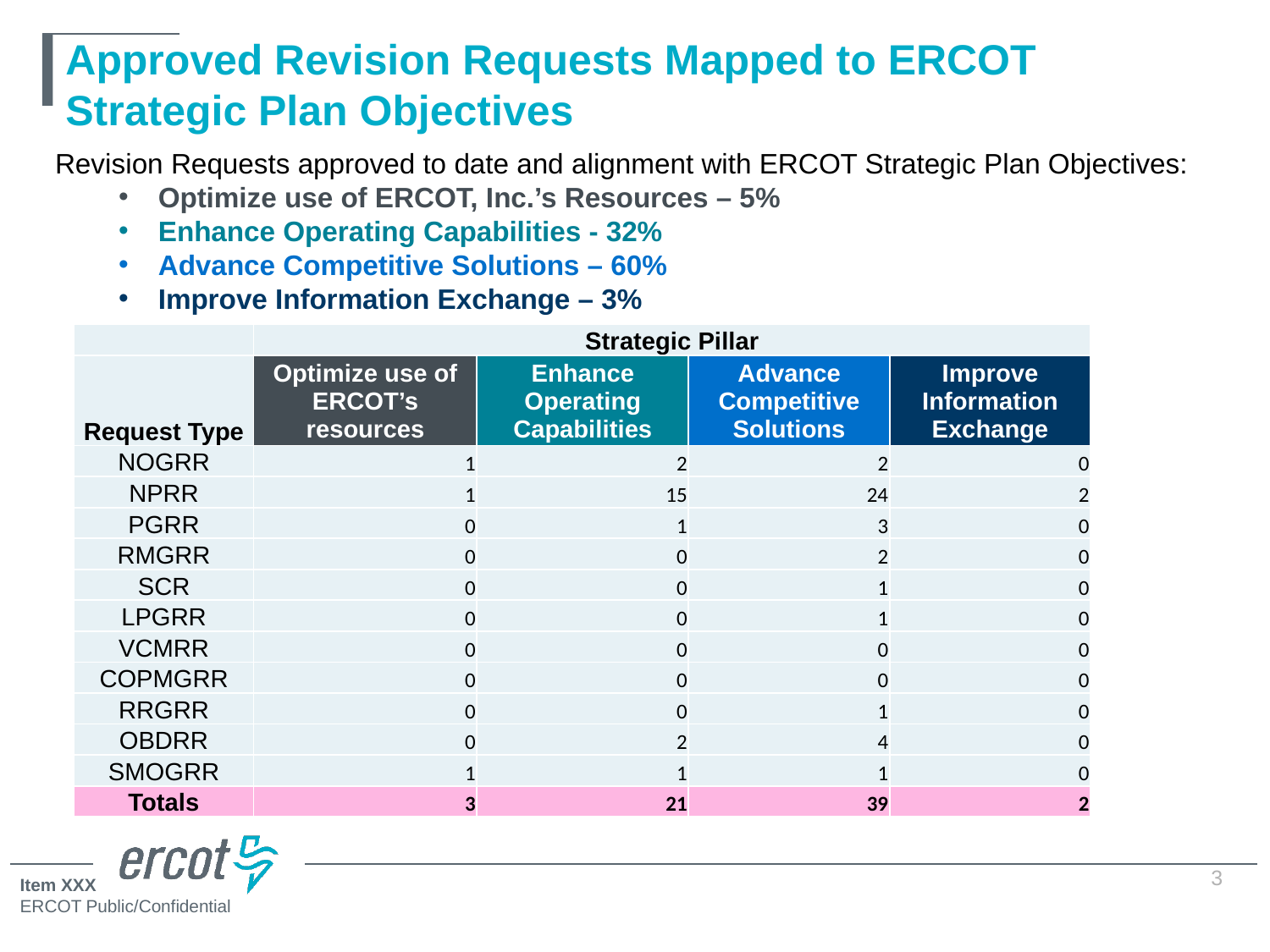

# Approved Revision Requests Mapped to ERCOT Strategic Plan Objectives

Revision Requests approved to date and alignment with ERCOT Strategic Plan Objectives:
Optimize use of ERCOT, Inc.’s Resources – 5%
Enhance Operating Capabilities - 32%
Advance Competitive Solutions – 60%
Improve Information Exchange – 3%
|  | Strategic Pillar |  |  |  |
| --- | --- | --- | --- | --- |
| Request Type | Optimize use of ERCOT’s resources | Enhance Operating Capabilities | Advance Competitive Solutions | Improve Information Exchange |
| NOGRR | 1 | 2 | 2 | 0 |
| NPRR | 1 | 15 | 24 | 2 |
| PGRR | 0 | 1 | 3 | 0 |
| RMGRR | 0 | 0 | 2 | 0 |
| SCR | 0 | 0 | 1 | 0 |
| LPGRR | 0 | 0 | 1 | 0 |
| VCMRR | 0 | 0 | 0 | 0 |
| COPMGRR | 0 | 0 | 0 | 0 |
| RRGRR | 0 | 0 | 1 | 0 |
| OBDRR | 0 | 2 | 4 | 0 |
| SMOGRR | 1 | 1 | 1 | 0 |
| Totals | 3 | 21 | 39 | 2 |
3